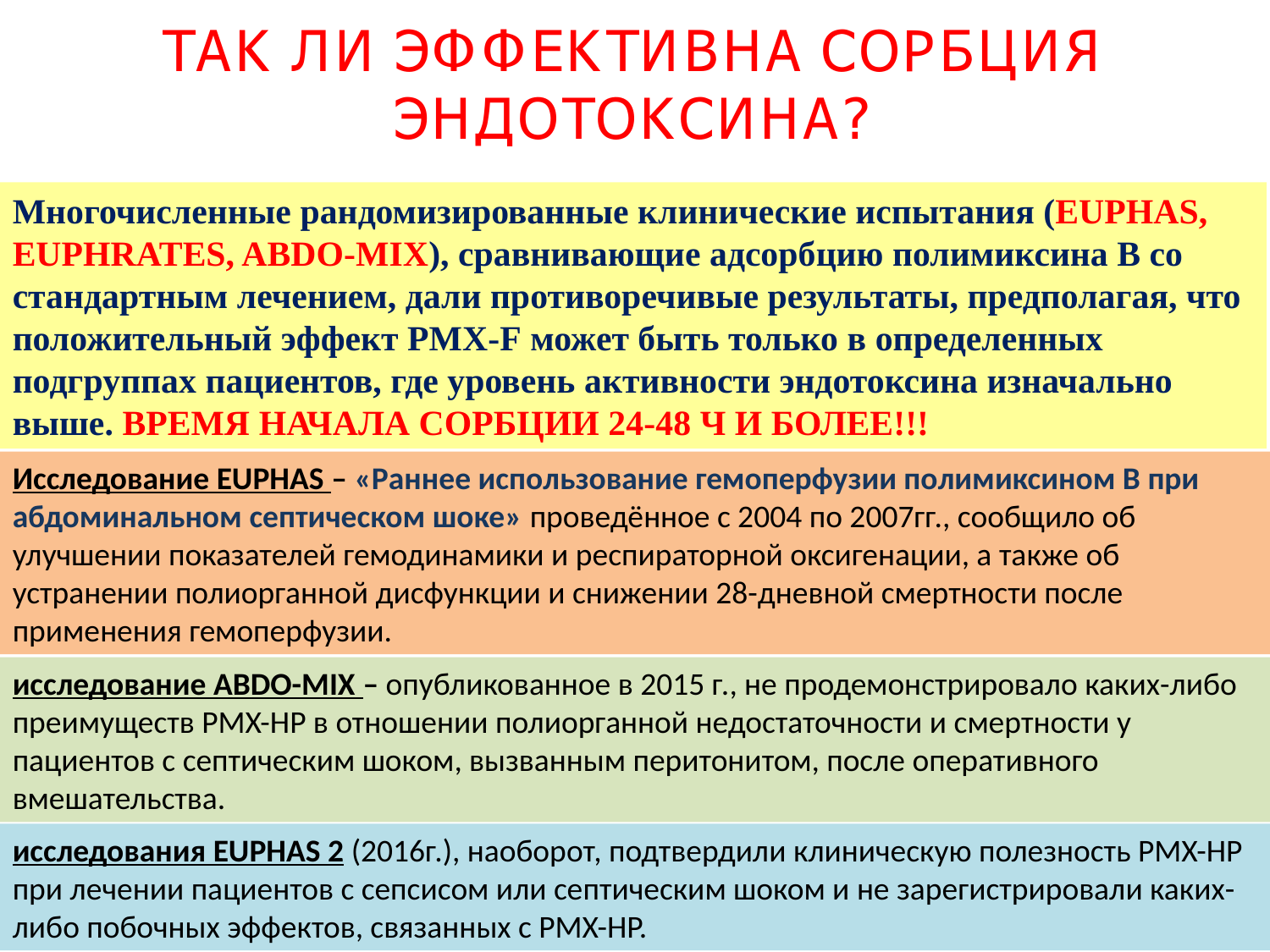

ТАК ЛИ ЭФФЕКТИВНА СОРБЦИЯ ЭНДОТОКСИНА?
Многочисленные рандомизированные клинические испытания (EUPHAS, EUPHRATES, ABDO-MIX), сравнивающие адсорбцию полимиксина В со стандартным лечением, дали противоречивые результаты, предполагая, что положительный эффект PMX-F может быть только в определенных подгруппах пациентов, где уровень активности эндотоксина изначально выше. ВРЕМЯ НАЧАЛА СОРБЦИИ 24-48 Ч И БОЛЕЕ!!!
Исследование EUPHAS – «Раннее использование гемоперфузии полимиксином В при абдоминальном септическом шоке» проведённое с 2004 по 2007гг., сообщило об улучшении показателей гемодинамики и респираторной оксигенации, а также об устранении полиорганной дисфункции и снижении 28-дневной смертности после применения гемоперфузии.
исследование ABDO-MIX – опубликованное в 2015 г., не продемонстрировало каких-либо преимуществ PMX-HP в отношении полиорганной недостаточности и смертности у пациентов с септическим шоком, вызванным перитонитом, после оперативного вмешательства.
исследования EUPHAS 2 (2016г.), наоборот, подтвердили клиническую полезность PMX-HP при лечении пациентов с сепсисом или септическим шоком и не зарегистрировали каких-либо побочных эффектов, связанных с PMX-HP.